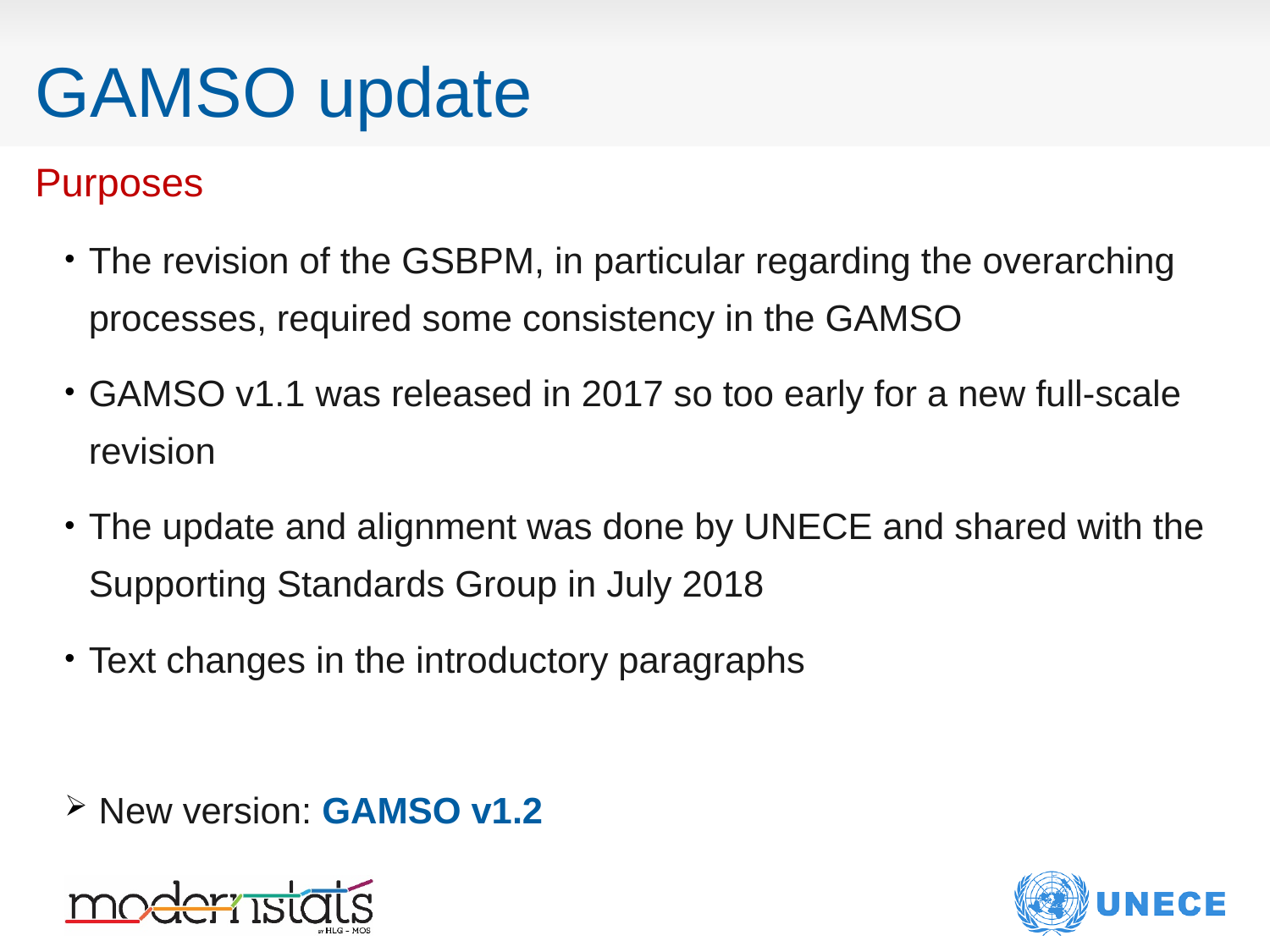

# GAMSO update
Purposes
The revision of the GSBPM, in particular regarding the overarching processes, required some consistency in the GAMSO
GAMSO v1.1 was released in 2017 so too early for a new full-scale revision
The update and alignment was done by UNECE and shared with the Supporting Standards Group in July 2018
Text changes in the introductory paragraphs

 New version: GAMSO v1.2